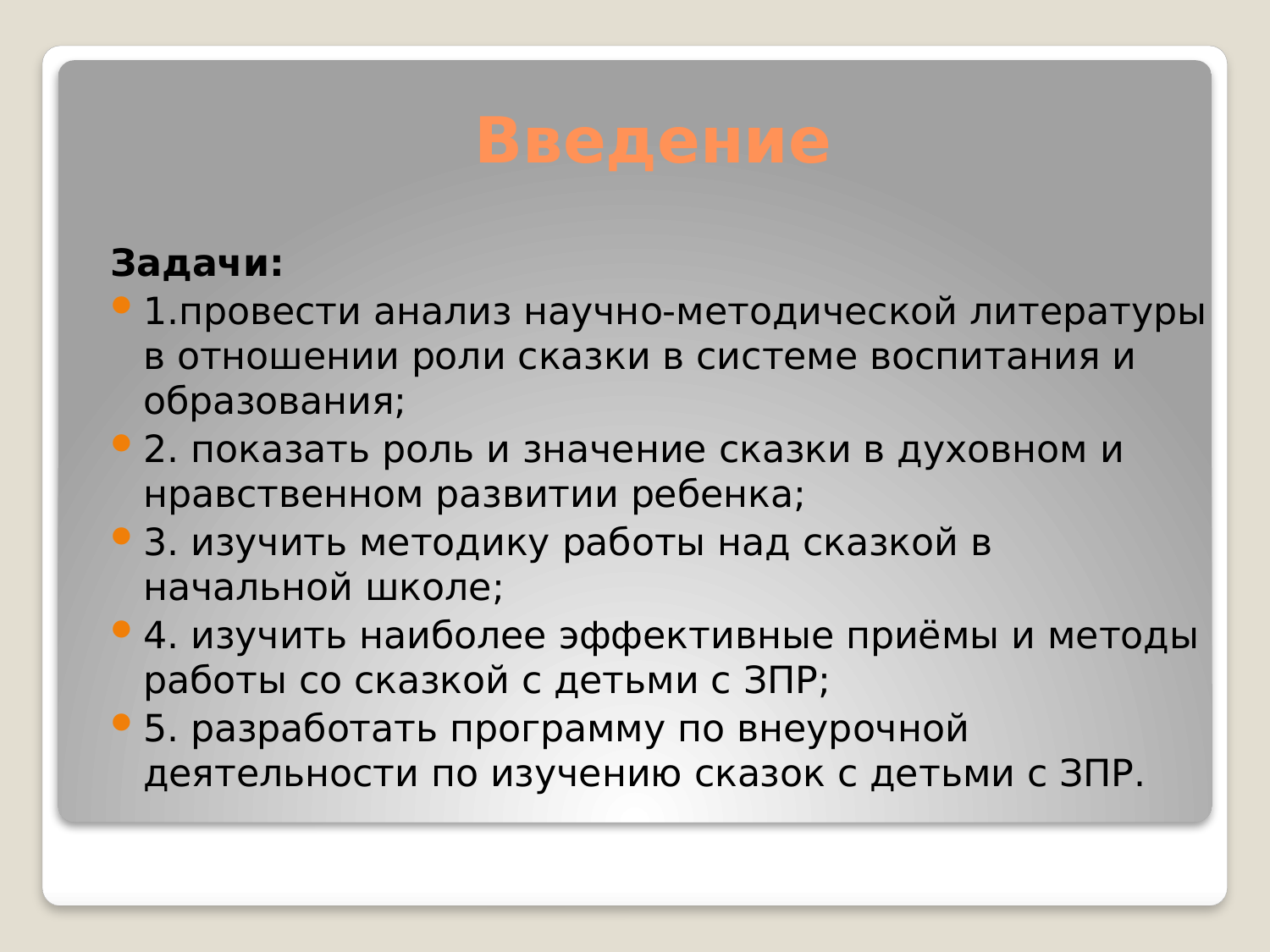

# Введение
Задачи:
1.провести анализ научно-методической литературы в отношении роли сказки в системе воспитания и образования;
2. показать роль и значение сказки в духовном и нравственном развитии ребенка;
3. изучить методику работы над сказкой в начальной школе;
4. изучить наиболее эффективные приёмы и методы работы со сказкой с детьми с ЗПР;
5. разработать программу по внеурочной деятельности по изучению сказок с детьми с ЗПР.